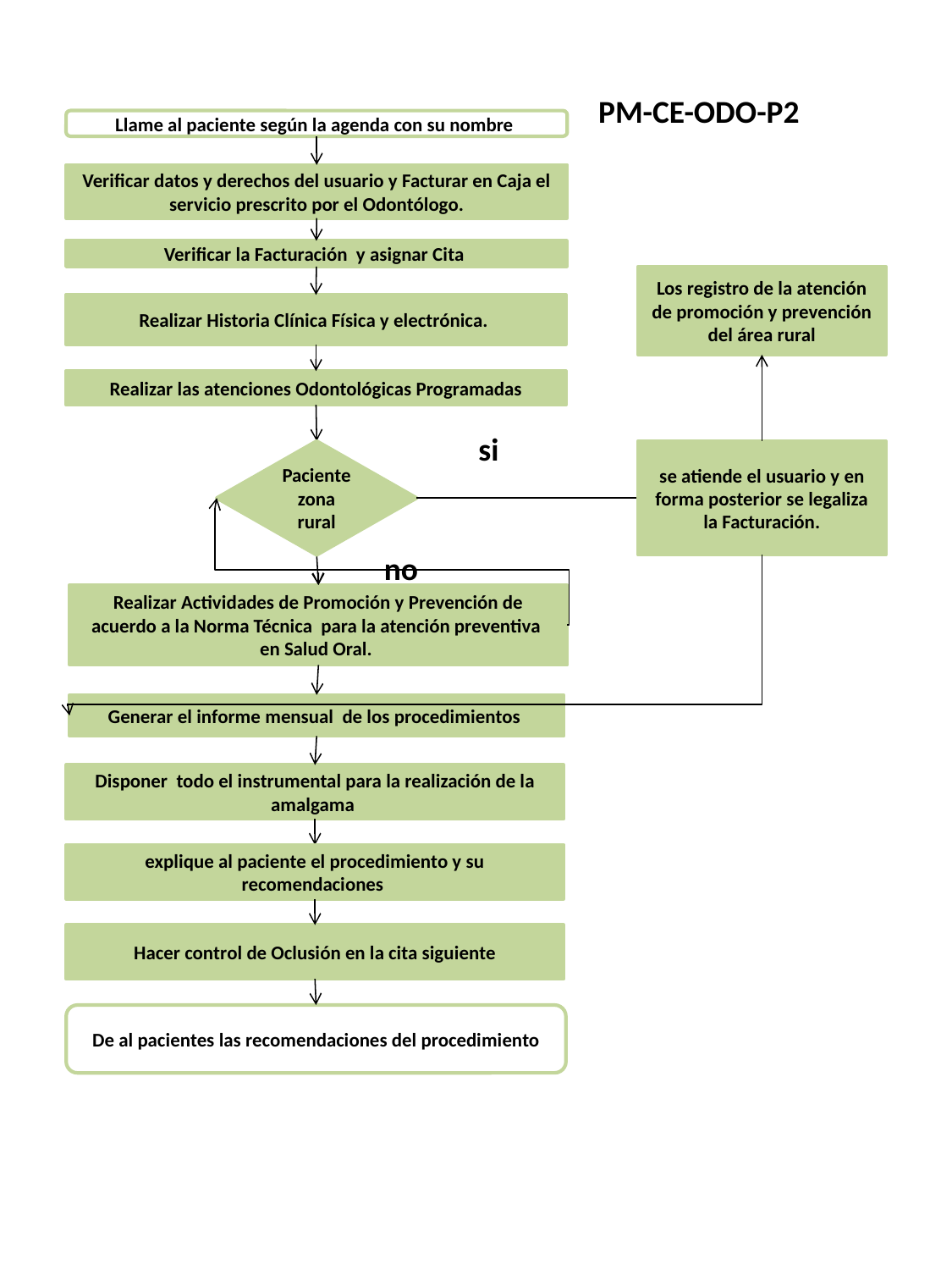

PM-CE-ODO-P2
Llame al paciente según la agenda con su nombre
Verificar datos y derechos del usuario y Facturar en Caja el servicio prescrito por el Odontólogo.
Verificar la Facturación  y asignar Cita
Los registro de la atención de promoción y prevención del área rural
Realizar Historia Clínica Física y electrónica.
Realizar las atenciones Odontológicas Programadas
si
Paciente zona rural
se atiende el usuario y en forma posterior se legaliza la Facturación.
no
Realizar Actividades de Promoción y Prevención de acuerdo a la Norma Técnica  para la atención preventiva  en Salud Oral.
Generar el informe mensual  de los procedimientos
Disponer  todo el instrumental para la realización de la amalgama
explique al paciente el procedimiento y su recomendaciones
Hacer control de Oclusión en la cita siguiente
De al pacientes las recomendaciones del procedimiento